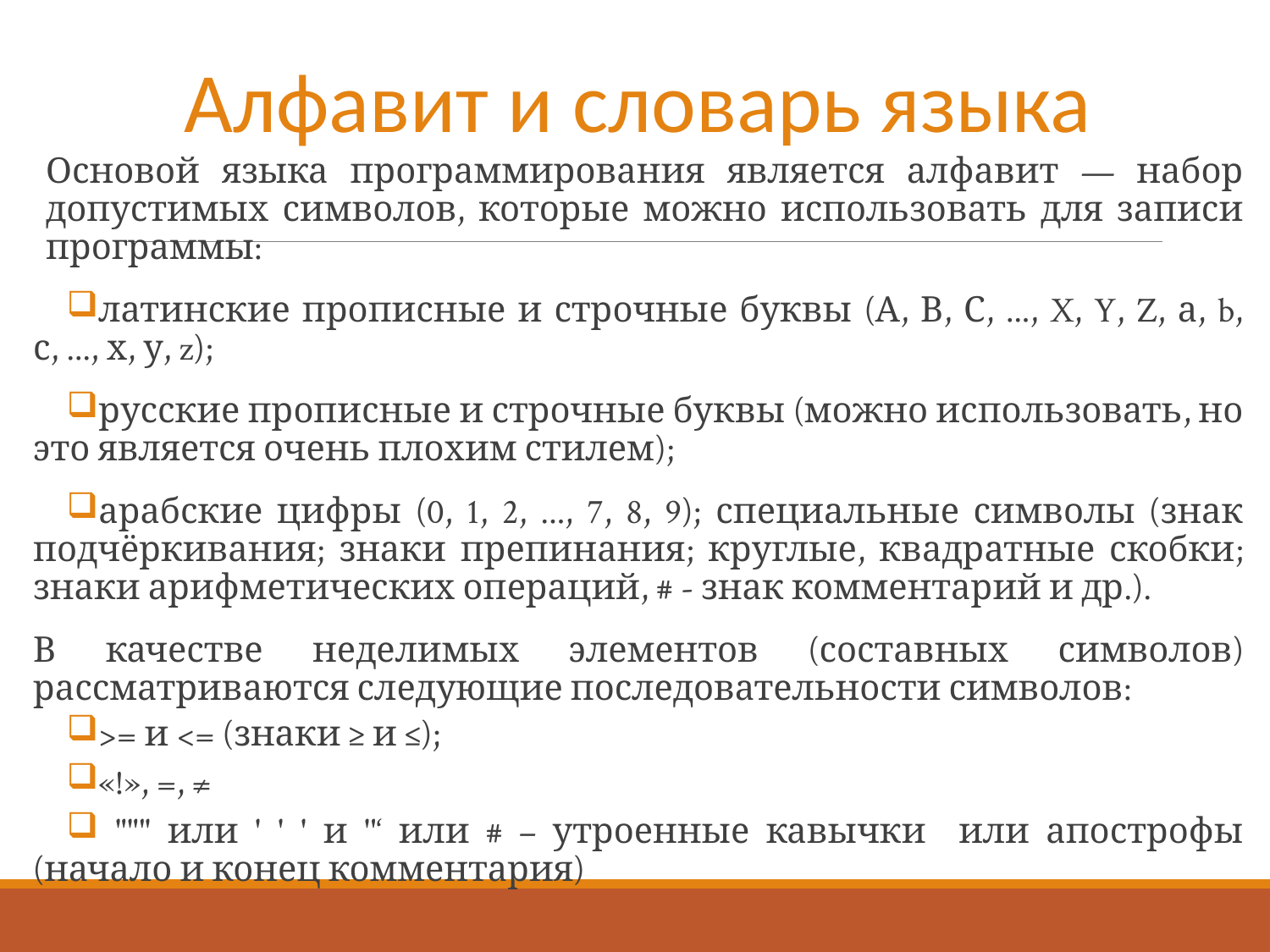

# Алфавит и словарь языка
Основой языка программирования является алфавит — набор допустимых символов, которые можно использовать для записи программы:
латинские прописные и строчные буквы (А, В, С, ..., X, Y, Z, а, b, с, ..., х, у, z);
русские прописные и строчные буквы (можно использовать, но это является очень плохим стилем);
арабские цифры (0, 1, 2, ..., 7, 8, 9); специальные символы (знак подчёркивания; знаки препинания; круглые, квадратные скобки; знаки арифметических операций, # - знак комментарий и др.).
В качестве неделимых элементов (составных символов) рассматриваются следующие последовательности символов:
>= и <= (знаки ≥ и ≤);
«!», =, ≠
 """ или ' ' ' и ''‘ или # – утроенные кавычки  или апострофы (начало и конец комментария)